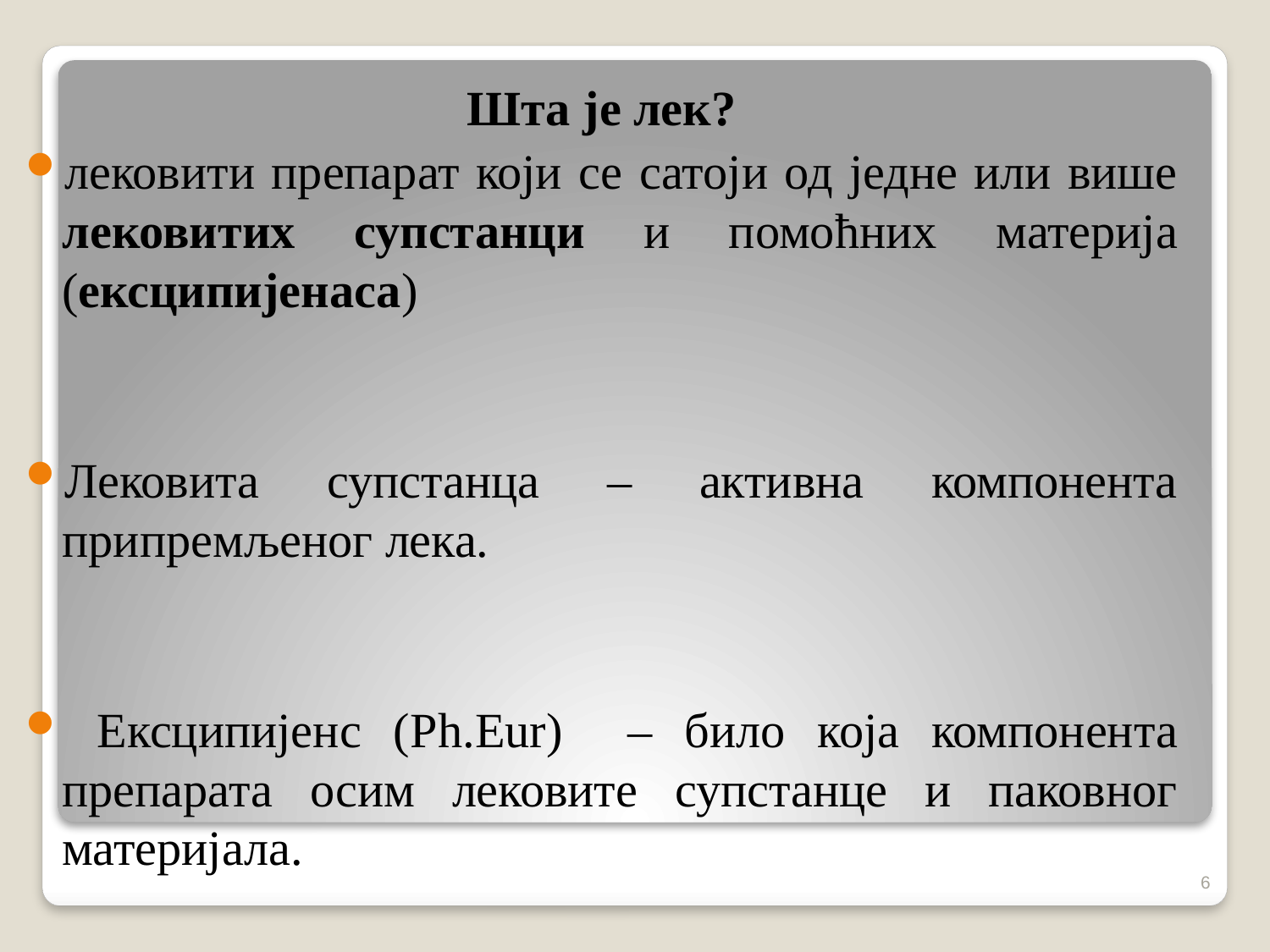

Шта је лек?
лековити препарат који се сатоји од једне или више лековитих супстанци и помоћних материја (ексципијенаса)

Лековита супстанца – активна компонента припремљеног лека.

 Ексципијенс (Ph.Eur)  – било која компонента препарата осим лековите супстанце и паковног материјала.

6